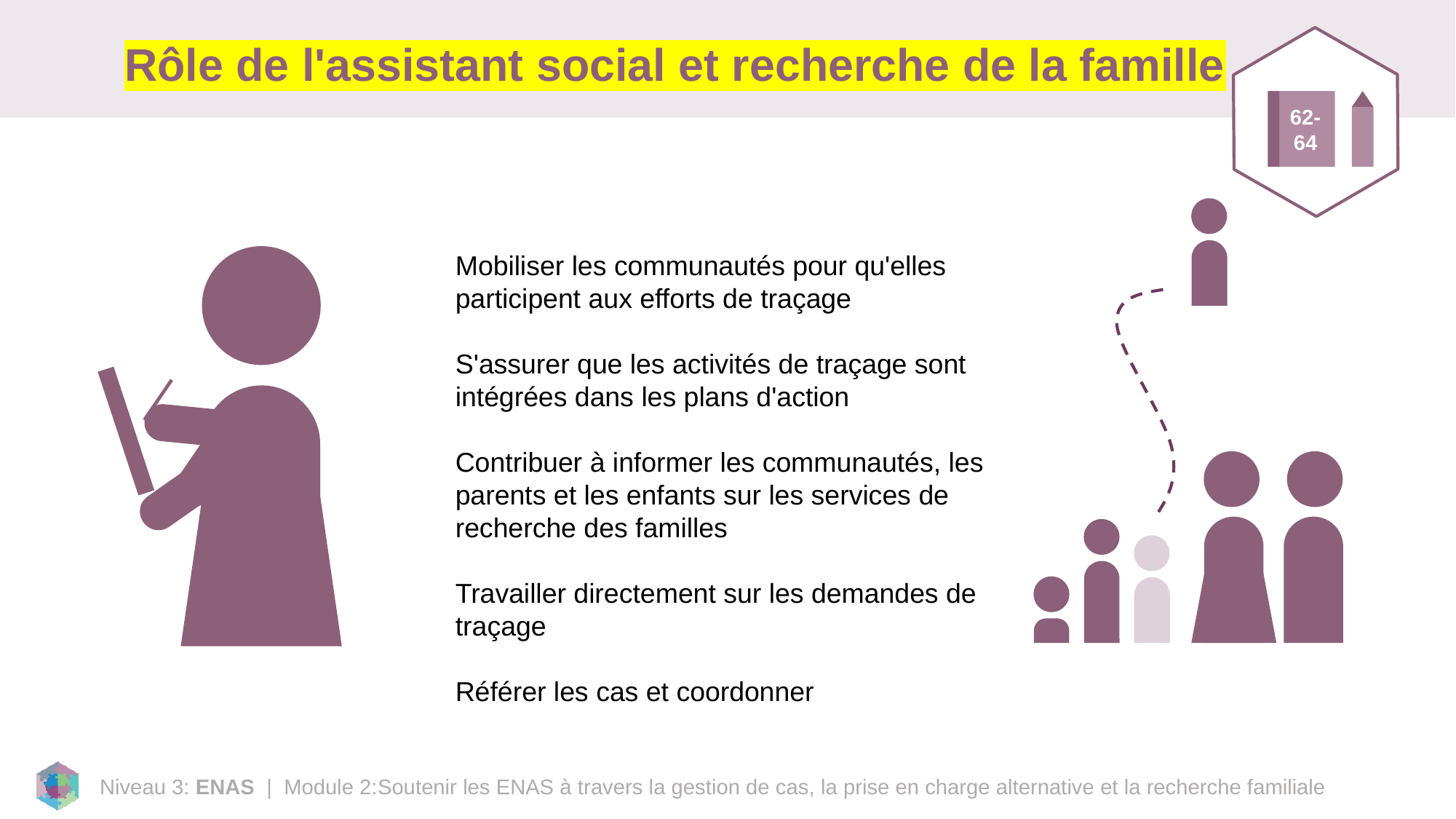

# Rôle de l'assistant social et recherche de la famille

62-64

Mobiliser les communautés pour qu'elles participent aux efforts de traçage

S'assurer que les activités de traçage sont intégrées dans les plans d'action

Contribuer à informer les communautés, les parents et les enfants sur les services de recherche des familles

Travailler directement sur les demandes de traçage

Référer les cas et coordonner